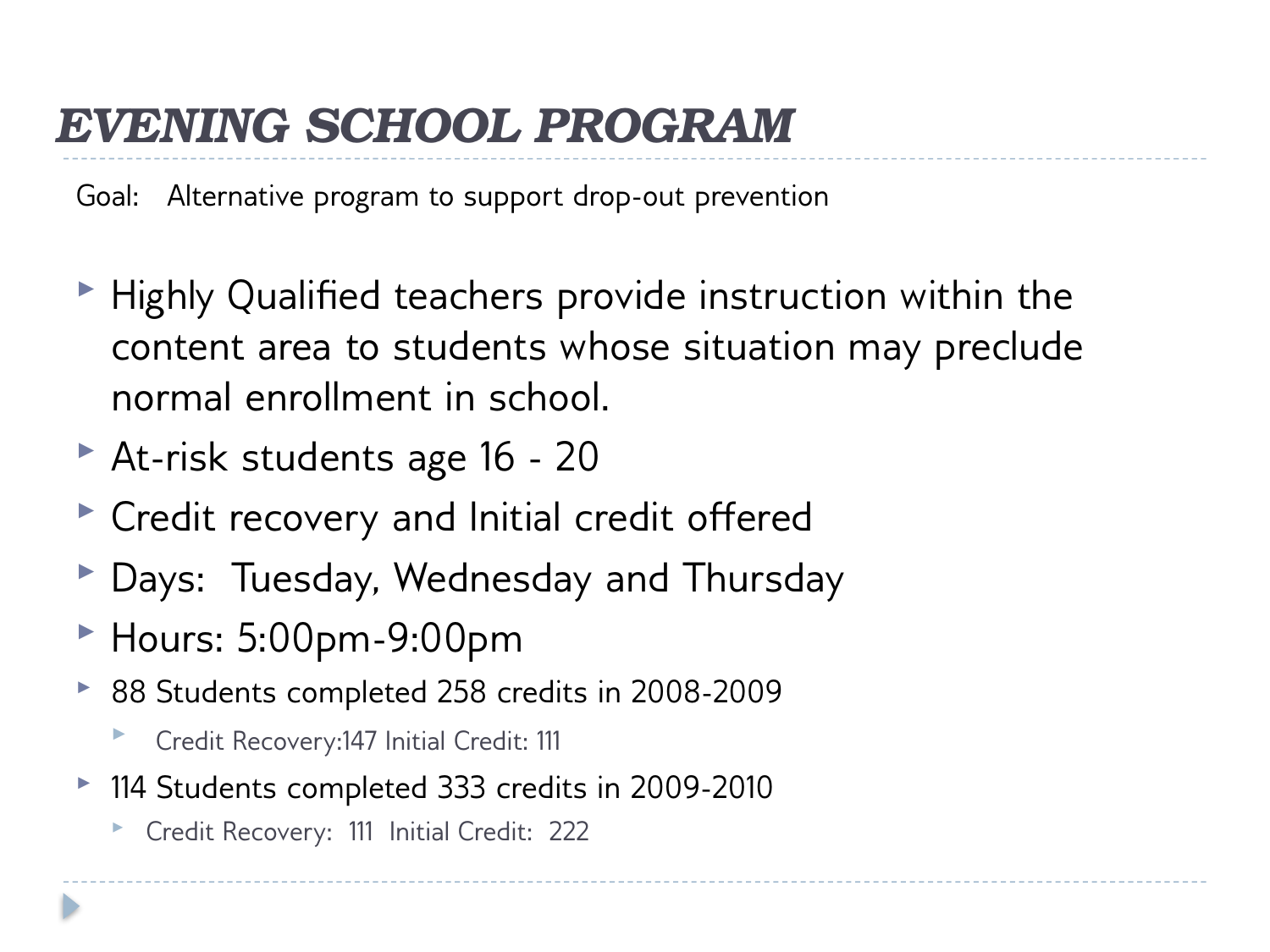

# Evening School Program
Goal:   Alternative program to support drop-out prevention

Highly Qualified teachers provide instruction within the content area to students whose situation may preclude normal enrollment in school.
At-risk students age 16 - 20
Credit recovery and Initial credit offered
Days:  Tuesday, Wednesday and Thursday
Hours: 5:00pm-9:00pm
88 Students completed 258 credits in 2008-2009
 Credit Recovery:147 Initial Credit: 111
114 Students completed 333 credits in 2009-2010
Credit Recovery:  111  Initial Credit:  222